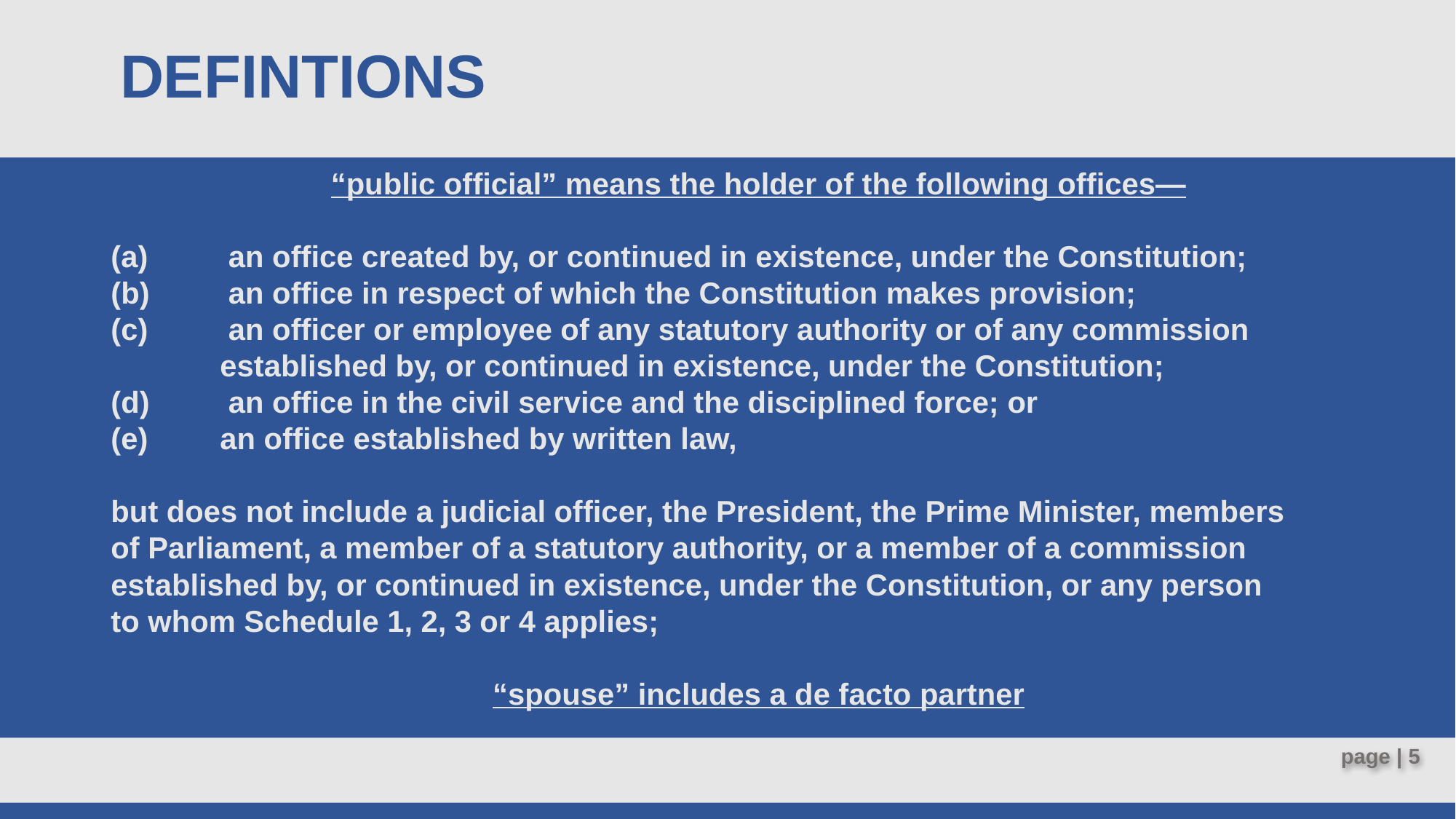

# DEFINTIONS
“public official” means the holder of the following offices—

(a)	 an office created by, or continued in existence, under the Constitution;
(b)	 an office in respect of which the Constitution makes provision;
(c)	 an officer or employee of any statutory authority or of any commission
	established by, or continued in existence, under the Constitution;
(d)	 an office in the civil service and the disciplined force; or
(e) 	an office established by written law,

but does not include a judicial officer, the President, the Prime Minister, members
of Parliament, a member of a statutory authority, or a member of a commission
established by, or continued in existence, under the Constitution, or any person
to whom Schedule 1, 2, 3 or 4 applies;

“spouse” includes a de facto partner